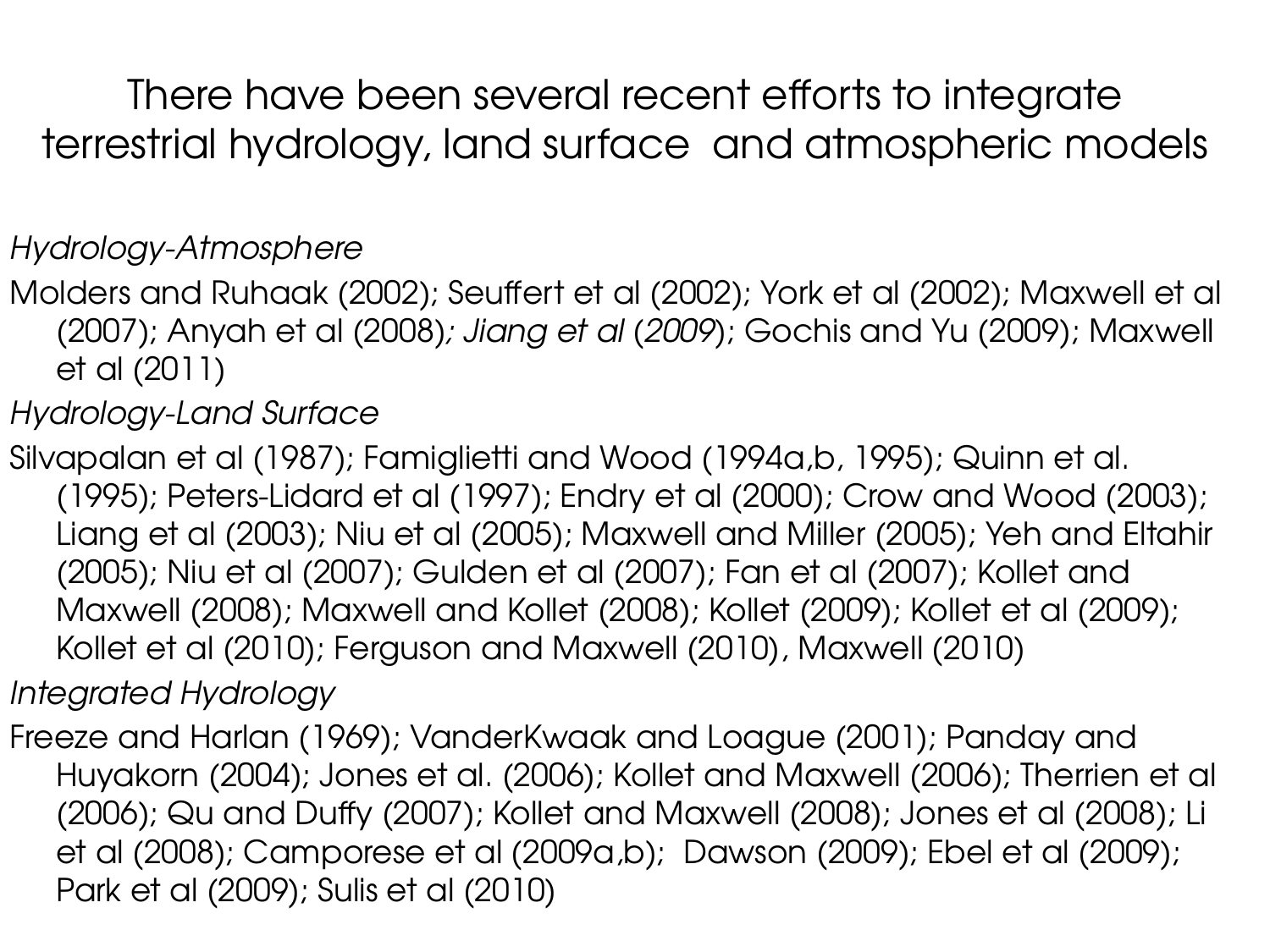

# There have been several recent efforts to integrate terrestrial hydrology, land surface  and atmospheric models
Hydrology-Atmosphere
Molders and Ruhaak (2002); Seuffert et al (2002); York et al (2002); Maxwell et al (2007); Anyah et al (2008); Jiang et al (2009); Gochis and Yu (2009); Maxwell et al (2011)
Hydrology-Land Surface
Silvapalan et al (1987); Famiglietti and Wood (1994a,b, 1995); Quinn et al. (1995); Peters-Lidard et al (1997); Endry et al (2000); Crow and Wood (2003); Liang et al (2003); Niu et al (2005); Maxwell and Miller (2005); Yeh and Eltahir (2005); Niu et al (2007); Gulden et al (2007); Fan et al (2007); Kollet and Maxwell (2008); Maxwell and Kollet (2008); Kollet (2009); Kollet et al (2009); Kollet et al (2010); Ferguson and Maxwell (2010), Maxwell (2010)
Integrated Hydrology
Freeze and Harlan (1969); VanderKwaak and Loague (2001); Panday and Huyakorn (2004); Jones et al. (2006); Kollet and Maxwell (2006); Therrien et al (2006); Qu and Duffy (2007); Kollet and Maxwell (2008); Jones et al (2008); Li et al (2008); Camporese et al (2009a,b);  Dawson (2009); Ebel et al (2009); Park et al (2009); Sulis et al (2010)